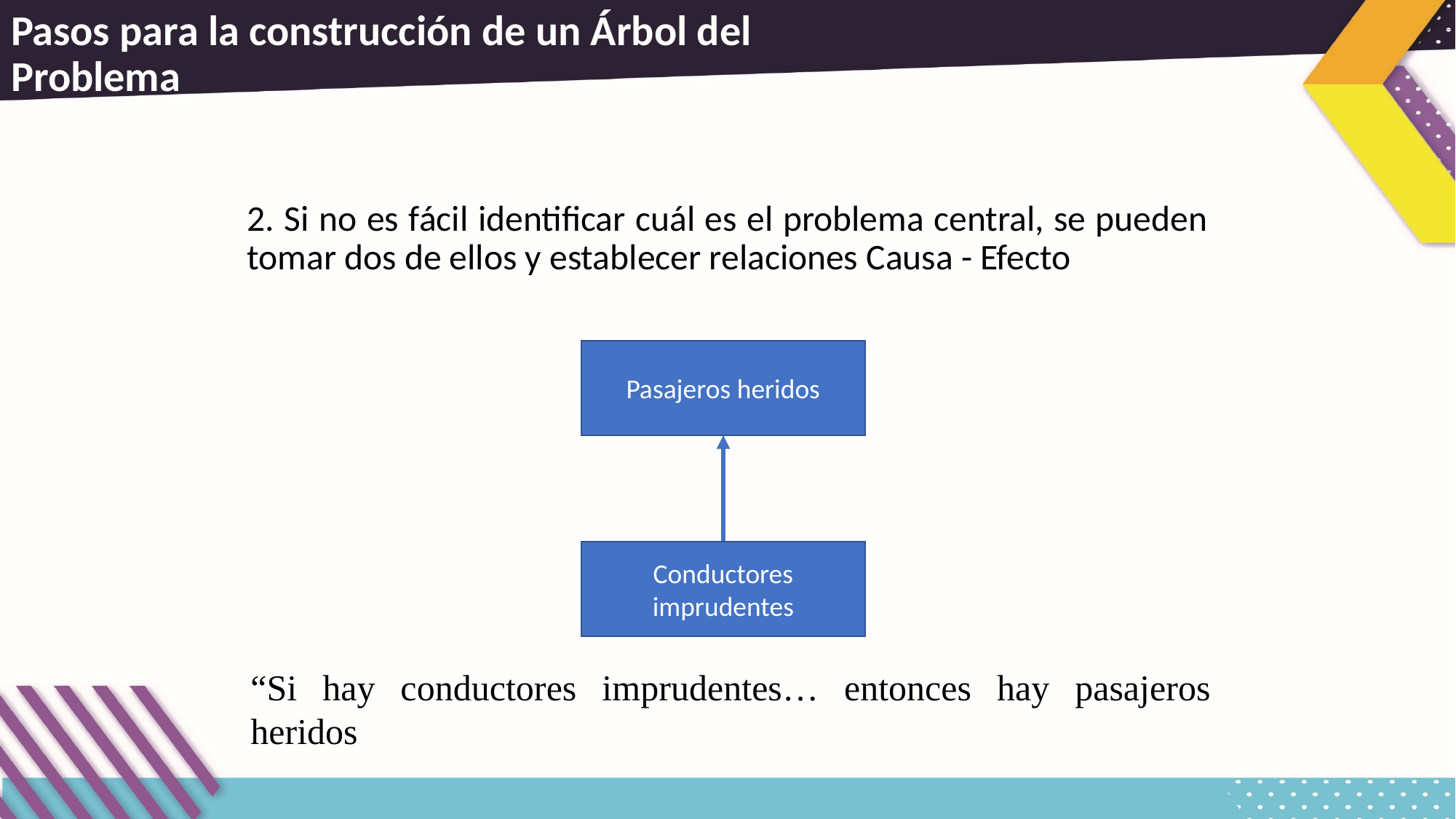

# Pasos para la construcción de un Árbol del Problema
2. Si no es fácil identificar cuál es el problema central, se pueden tomar dos de ellos y establecer relaciones Causa - Efecto
Pasajeros heridos
Conductores imprudentes
“Si hay conductores imprudentes… entonces hay pasajeros heridos